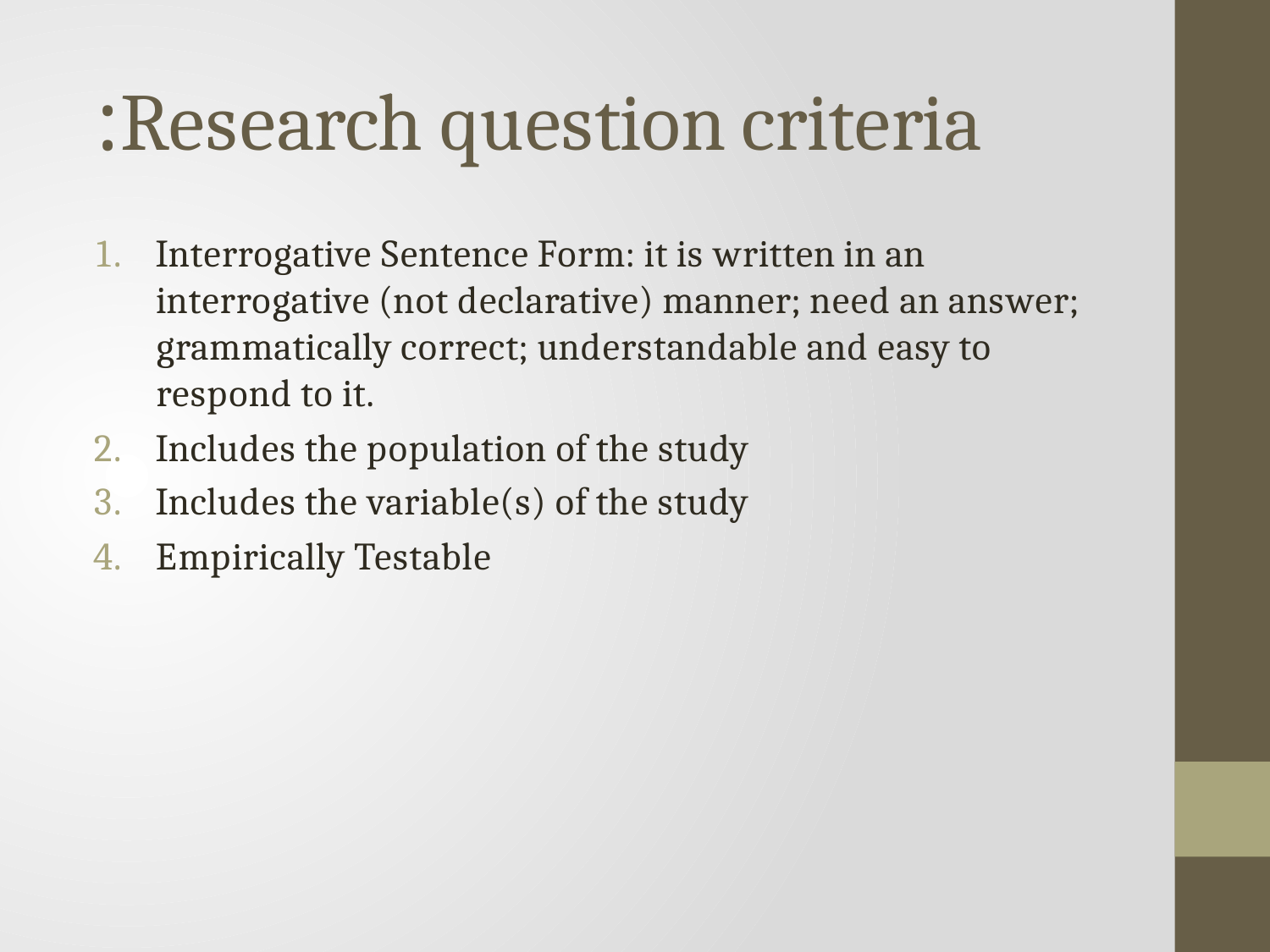

# Research question criteria:
Interrogative Sentence Form: it is written in an interrogative (not declarative) manner; need an answer; grammatically correct; understandable and easy to respond to it.
Includes the population of the study
Includes the variable(s) of the study
Empirically Testable